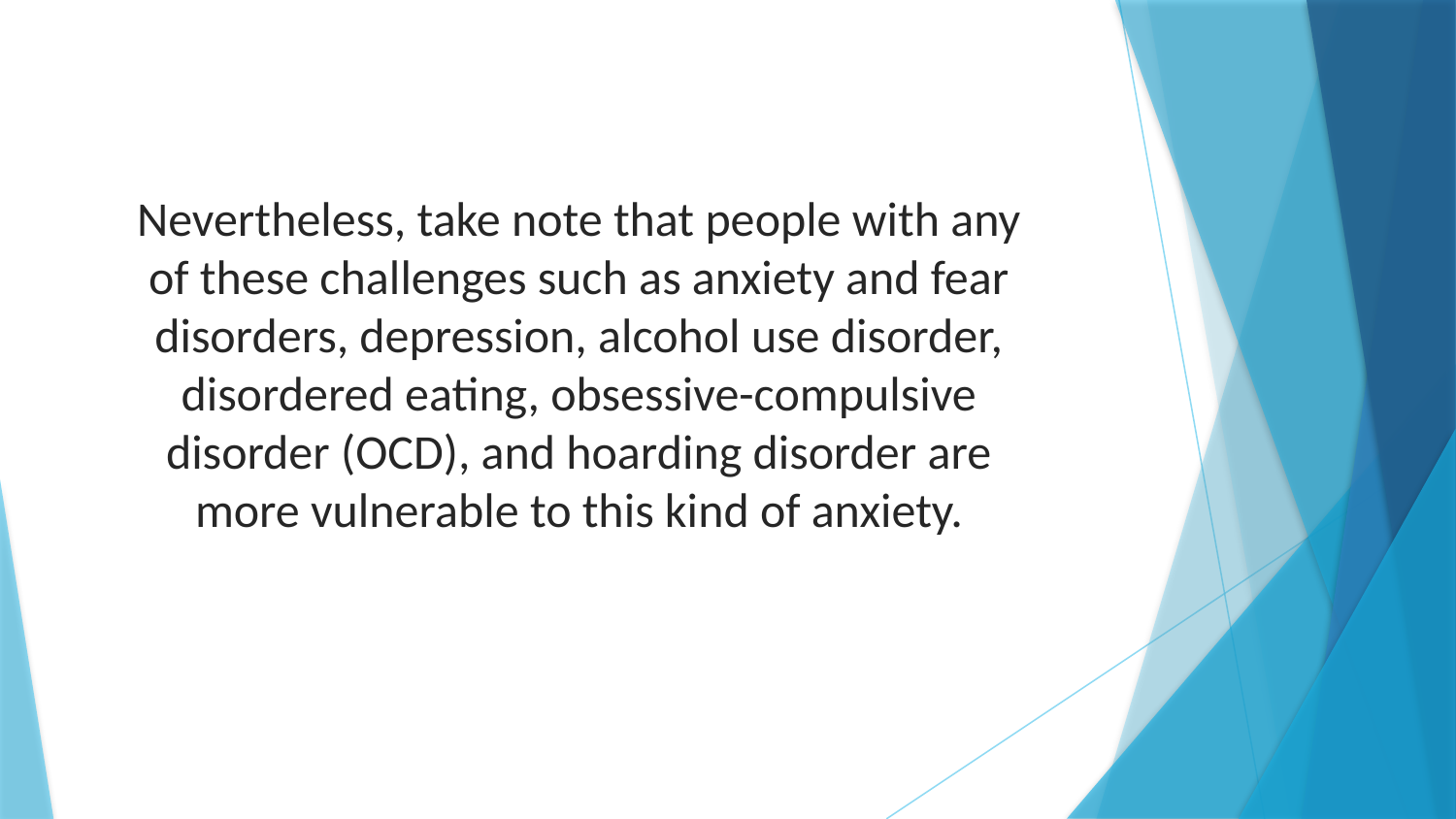

Nevertheless, take note that people with any of these challenges such as anxiety and fear disorders, depression, alcohol use disorder, disordered eating, obsessive-compulsive disorder (OCD), and hoarding disorder are more vulnerable to this kind of anxiety.